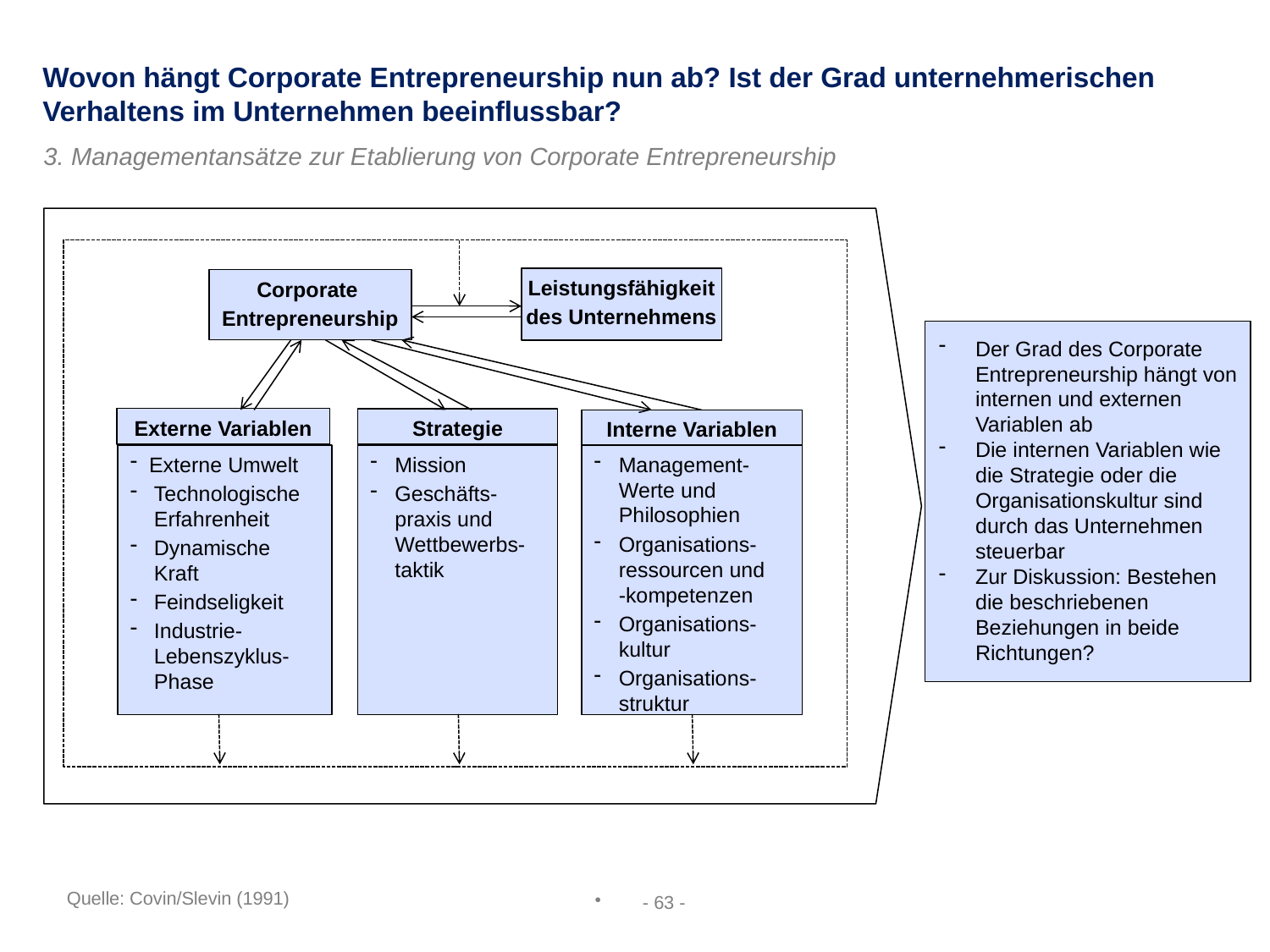

Wovon hängt Corporate Entrepreneurship nun ab? Ist der Grad unternehmerischen Verhaltens im Unternehmen beeinflussbar?
3. Managementansätze zur Etablierung von Corporate Entrepreneurship

Leistungsfähigkeit
des Unternehmens
Corporate
Entrepreneurship

Der Grad des Corporate Entrepreneurship hängt von internen und externen Variablen ab
Die internen Variablen wie die Strategie oder die Organisationskultur sind durch das Unternehmen steuerbar
Zur Diskussion: Bestehen die beschriebenen Beziehungen in beide Richtungen?
Externe Variablen
Strategie
Interne Variablen
  Externe Umwelt
Technologische Erfahrenheit
Dynamische Kraft
Feindseligkeit
Industrie-Lebenszyklus-  Phase
Mission
Geschäfts-praxis und Wettbewerbs-taktik
Management-Werte und Philosophien
Organisations-ressourcen und
-kompetenzen
Organisations-kultur
Organisations-struktur
Quelle: Covin/Slevin (1991)
- 63 -